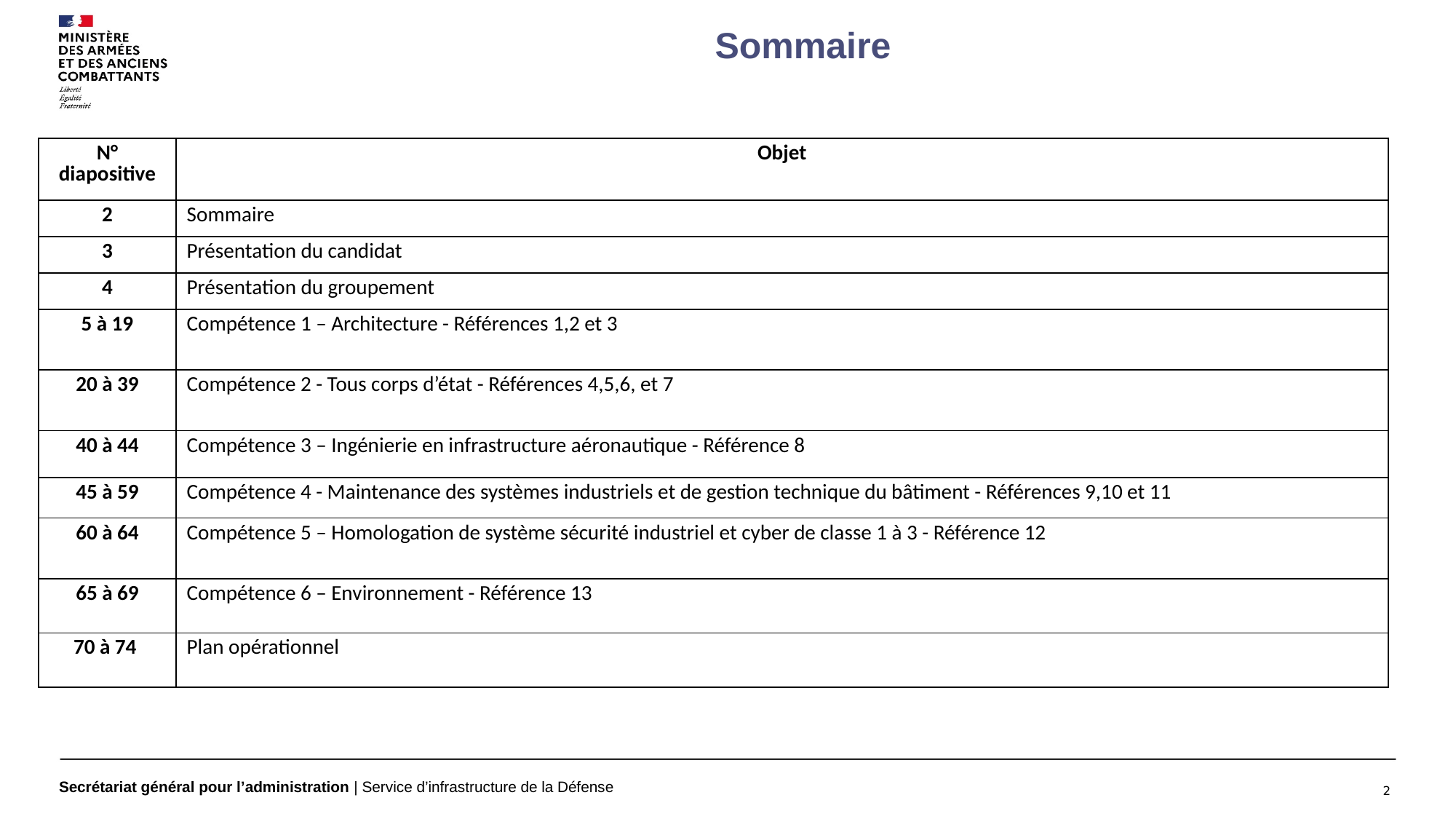

# Sommaire

| N° diapositive | Objet |
| --- | --- |
| 2 | Sommaire |
| 3 | Présentation du candidat |
| 4 | Présentation du groupement |
| 5 à 19 | Compétence 1 – Architecture - Références 1,2 et 3 |
| 20 à 39 | Compétence 2 - Tous corps d’état - Références 4,5,6, et 7 |
| 40 à 44 | Compétence 3 – Ingénierie en infrastructure aéronautique - Référence 8 |
| 45 à 59 | Compétence 4 - Maintenance des systèmes industriels et de gestion technique du bâtiment - Références 9,10 et 11 |
| 60 à 64 | Compétence 5 – Homologation de système sécurité industriel et cyber de classe 1 à 3 - Référence 12 |
| 65 à 69 | Compétence 6 – Environnement - Référence 13 |
| 70 à 74 | Plan opérationnel |
2